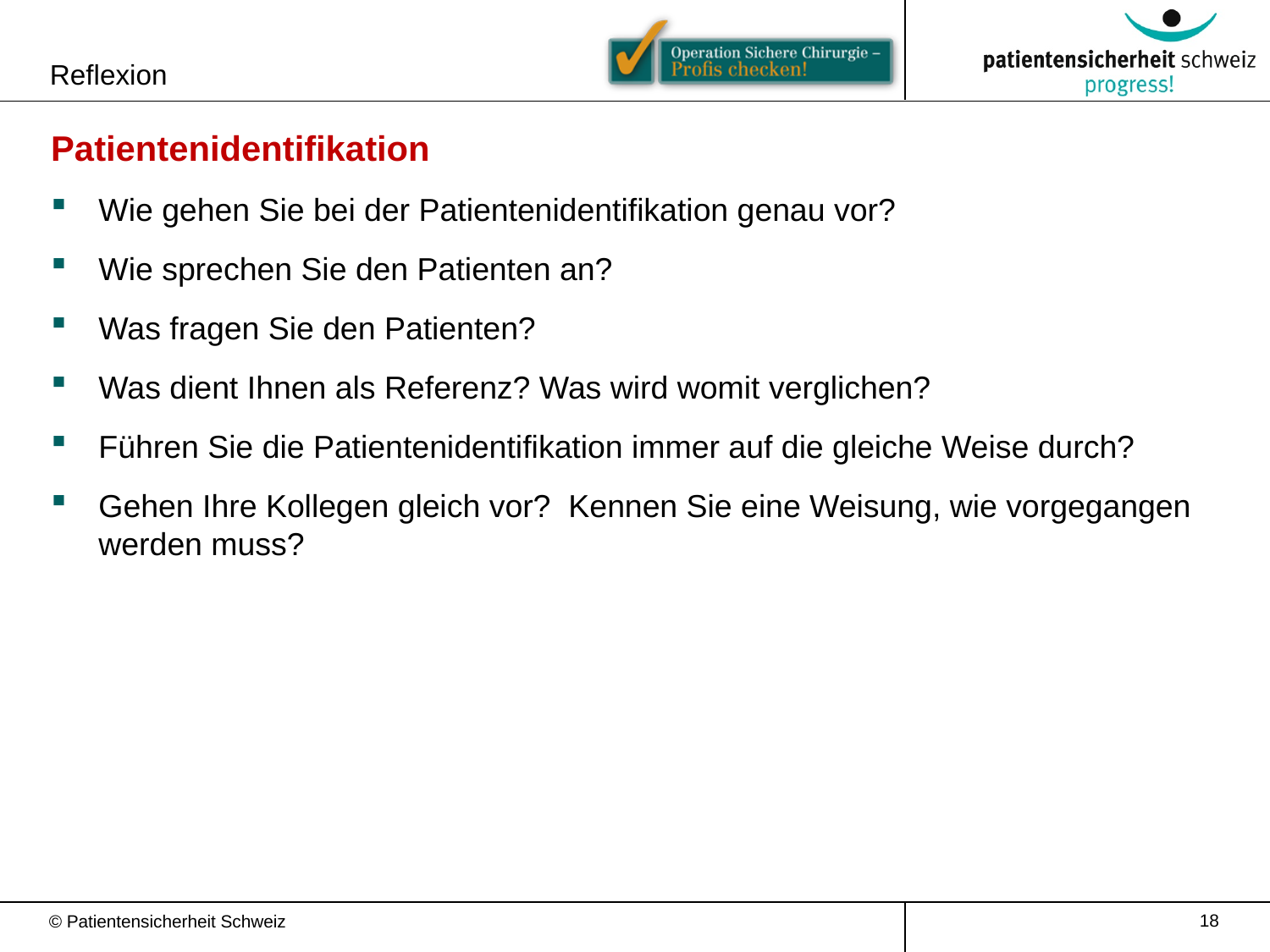

Reflexion
Patientenidentifikation
Wie gehen Sie bei der Patientenidentifikation genau vor?
Wie sprechen Sie den Patienten an?
Was fragen Sie den Patienten?
Was dient Ihnen als Referenz? Was wird womit verglichen?
Führen Sie die Patientenidentifikation immer auf die gleiche Weise durch?
Gehen Ihre Kollegen gleich vor?  Kennen Sie eine Weisung, wie vorgegangen werden muss?

18
© Patientensicherheit Schweiz